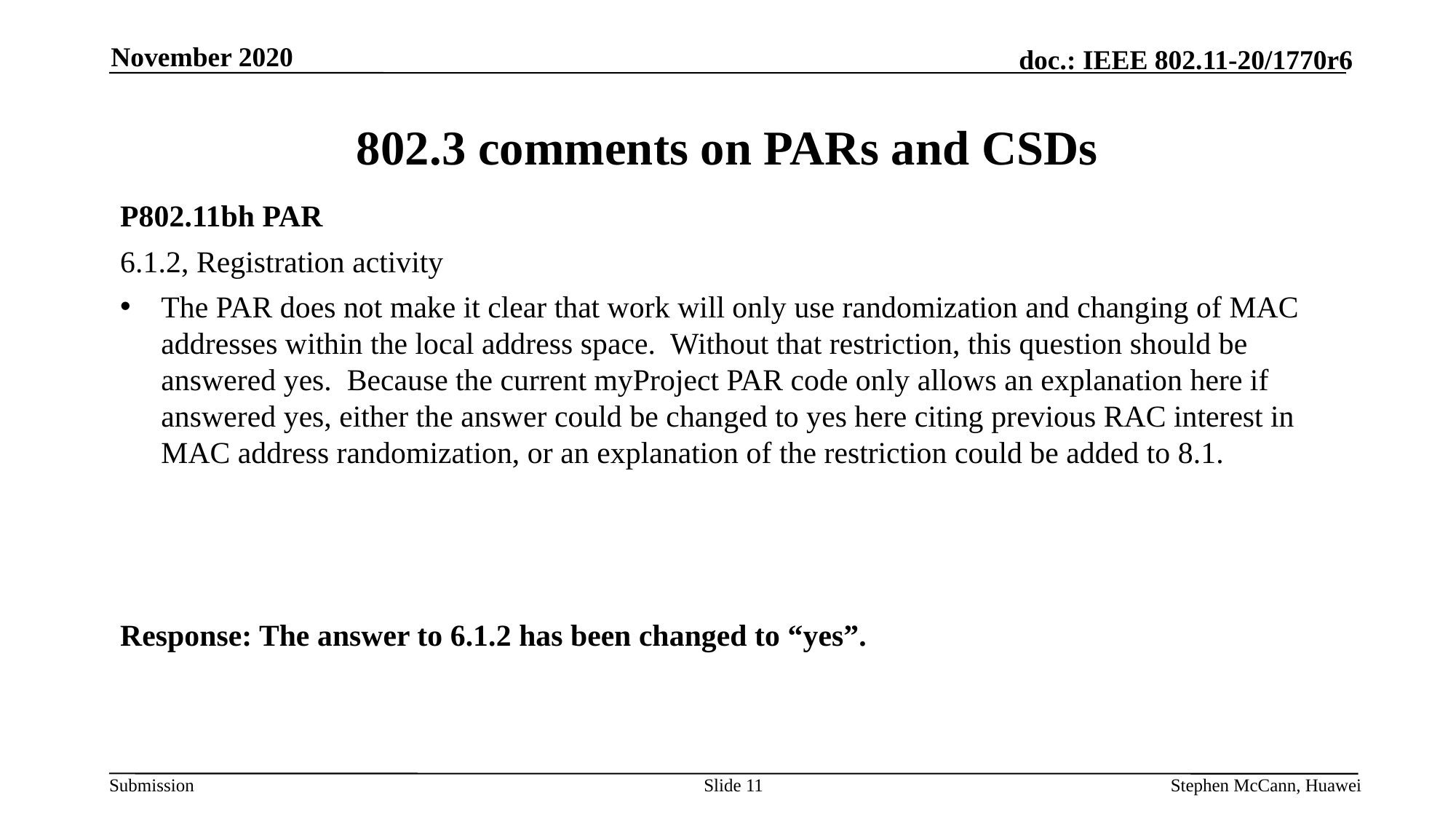

November 2020
# 802.3 comments on PARs and CSDs
P802.11bh PAR
6.1.2, Registration activity
The PAR does not make it clear that work will only use randomization and changing of MAC addresses within the local address space.  Without that restriction, this question should be answered yes.  Because the current myProject PAR code only allows an explanation here if answered yes, either the answer could be changed to yes here citing previous RAC interest in MAC address randomization, or an explanation of the restriction could be added to 8.1.

Response: The answer to 6.1.2 has been changed to “yes”.

Slide 11
Stephen McCann, Huawei